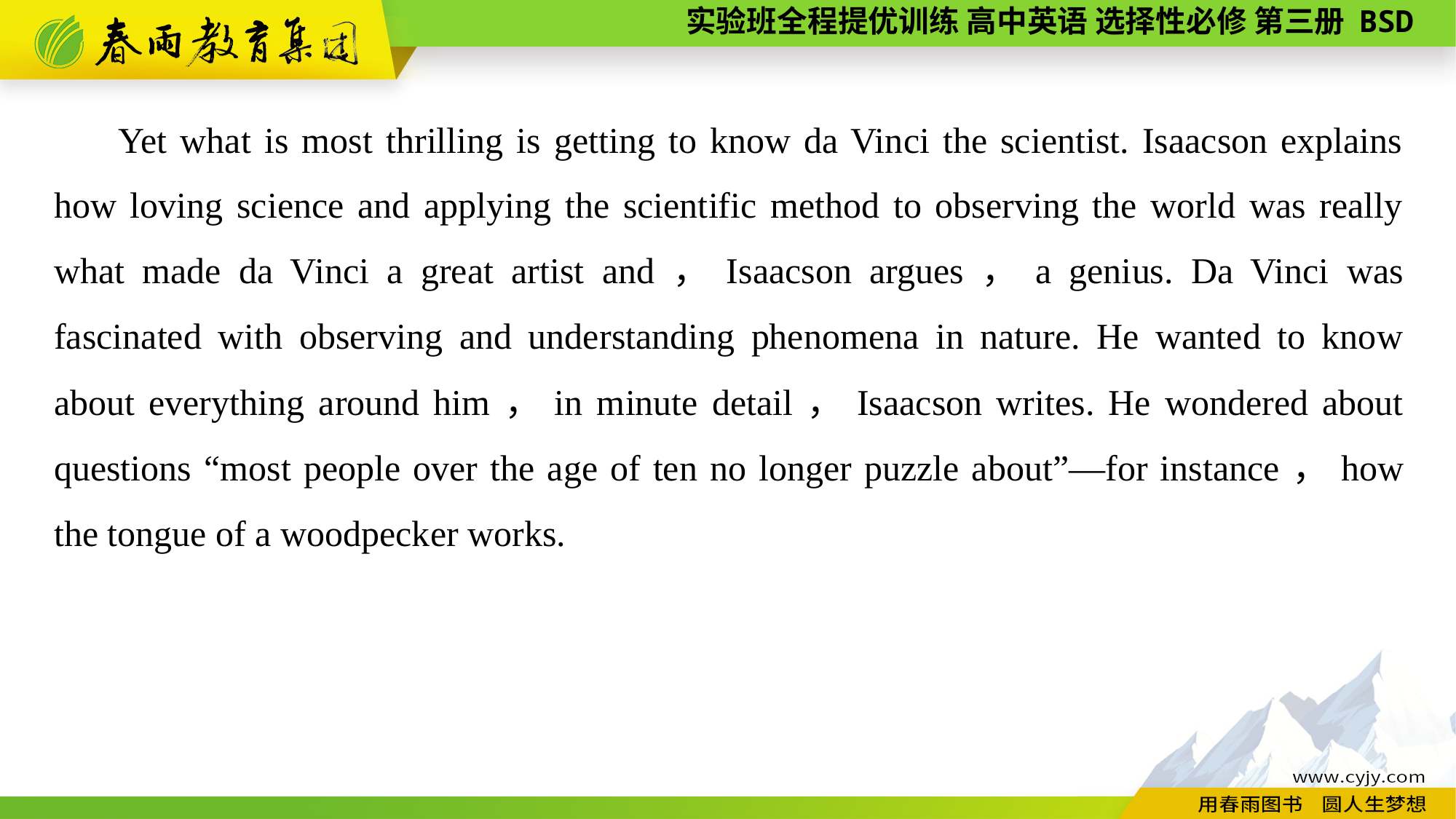

Yet what is most thrilling is getting to know da Vinci the scientist. Isaacson explains how loving science and applying the scientific method to observing the world was really what made da Vinci a great artist and，Isaacson argues，a genius. Da Vinci was fascinated with observing and understanding phenomena in nature. He wanted to know about everything around him，in minute detail，Isaacson writes. He wondered about questions “most people over the age of ten no longer puzzle about”—for instance，how the tongue of a woodpecker works.